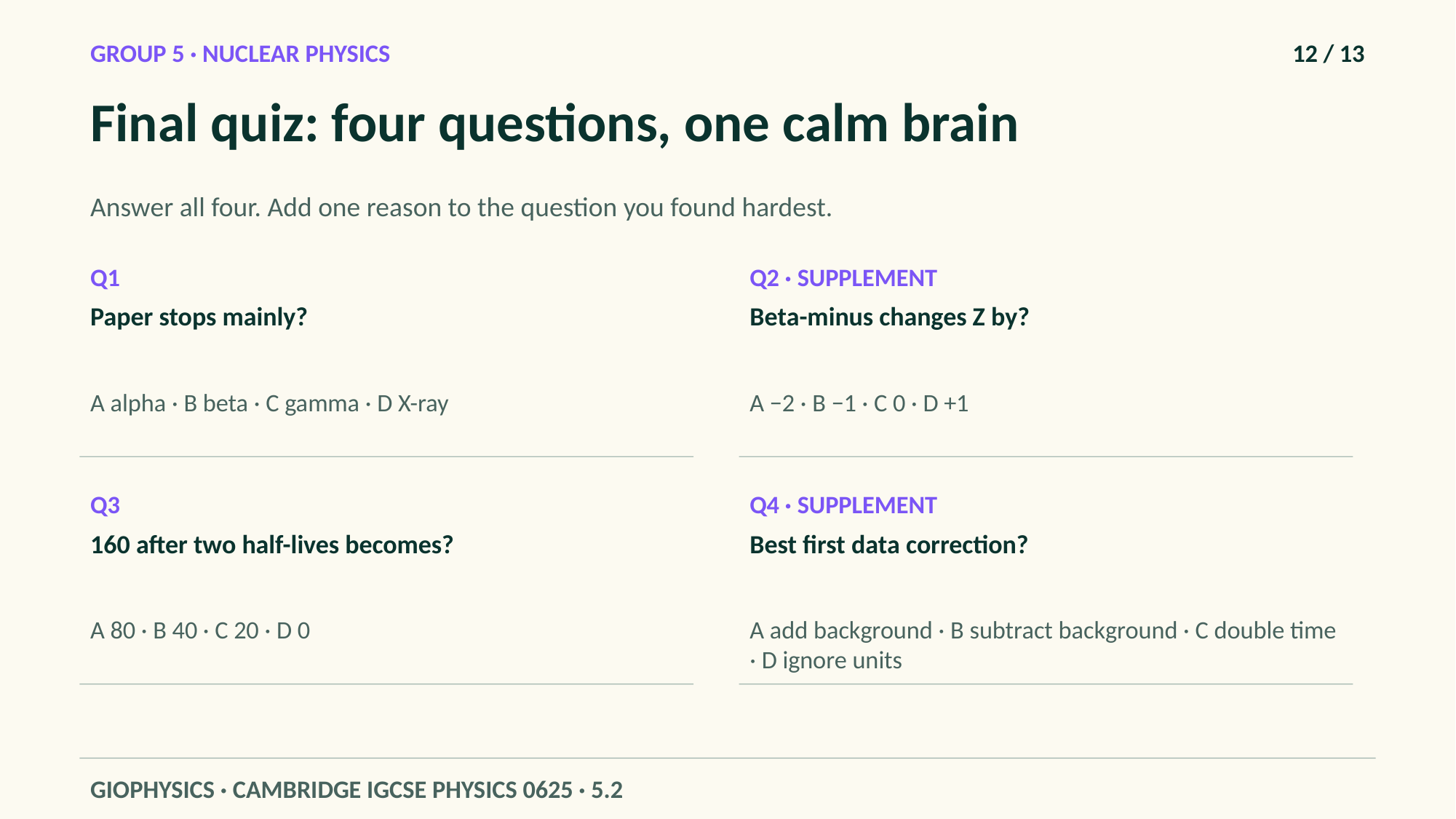

GROUP 5 · NUCLEAR PHYSICS
12 / 13
Final quiz: four questions, one calm brain
Answer all four. Add one reason to the question you found hardest.
Q1
Q2 · SUPPLEMENT
Paper stops mainly?
Beta-minus changes Z by?
A alpha · B beta · C gamma · D X-ray
A −2 · B −1 · C 0 · D +1

Q3
Q4 · SUPPLEMENT
160 after two half-lives becomes?
Best first data correction?
A 80 · B 40 · C 20 · D 0
A add background · B subtract background · C double time · D ignore units

GIOPHYSICS · CAMBRIDGE IGCSE PHYSICS 0625 · 5.2